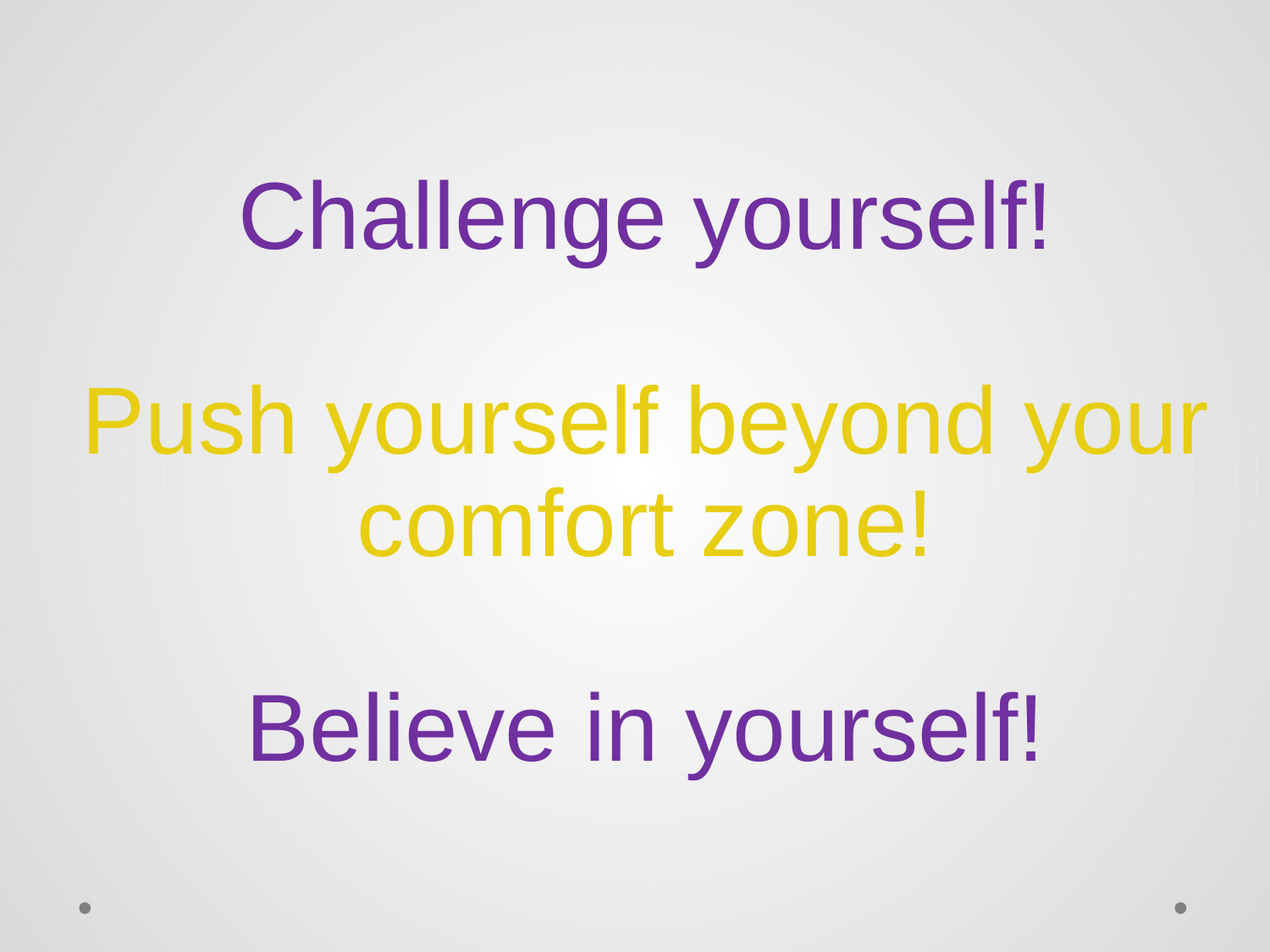

# Challenge yourself! Push yourself beyond your comfort zone! Believe in yourself!